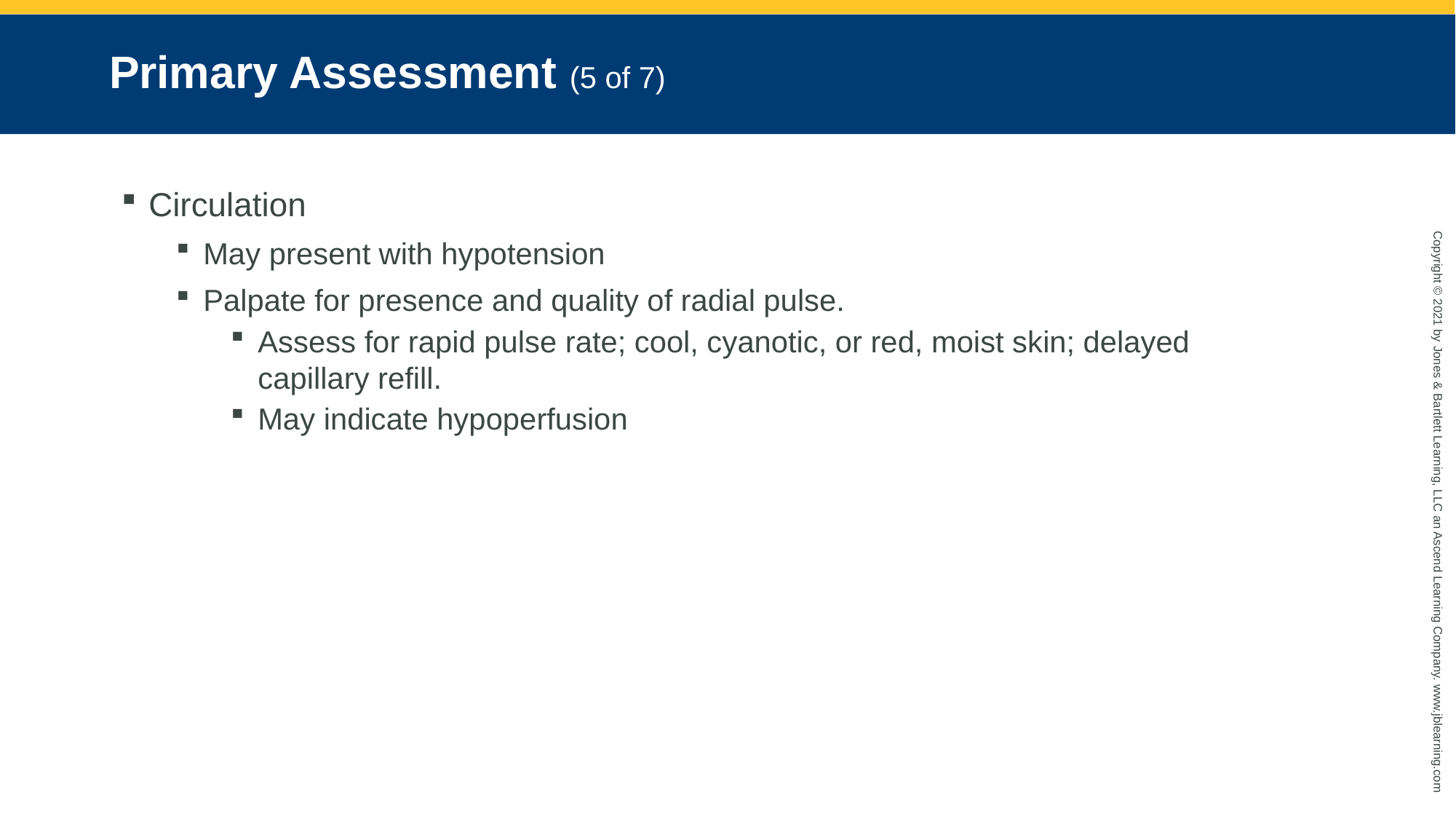

# Primary Assessment (5 of 7)
Circulation
May present with hypotension
Palpate for presence and quality of radial pulse.
Assess for rapid pulse rate; cool, cyanotic, or red, moist skin; delayed capillary refill.
May indicate hypoperfusion